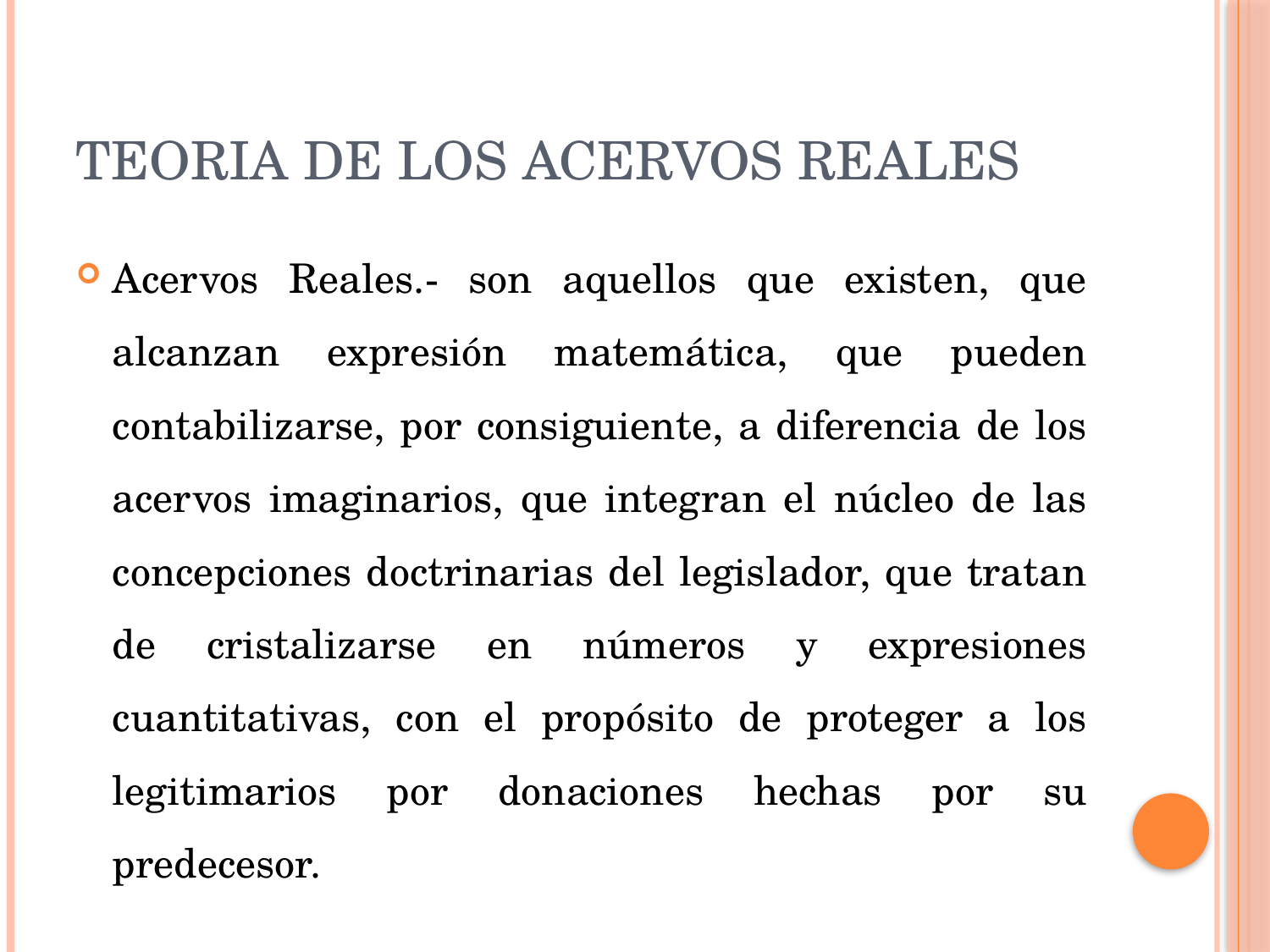

# TEORIA DE LOS ACERVOS REALES
Acervos Reales.- son aquellos que existen, que alcanzan expresión matemática, que pueden contabilizarse, por consiguiente, a diferencia de los acervos imaginarios, que integran el núcleo de las concepciones doctrinarias del legislador, que tratan de cristalizarse en números y expresiones cuantitativas, con el propósito de proteger a los legitimarios por donaciones hechas por su predecesor.